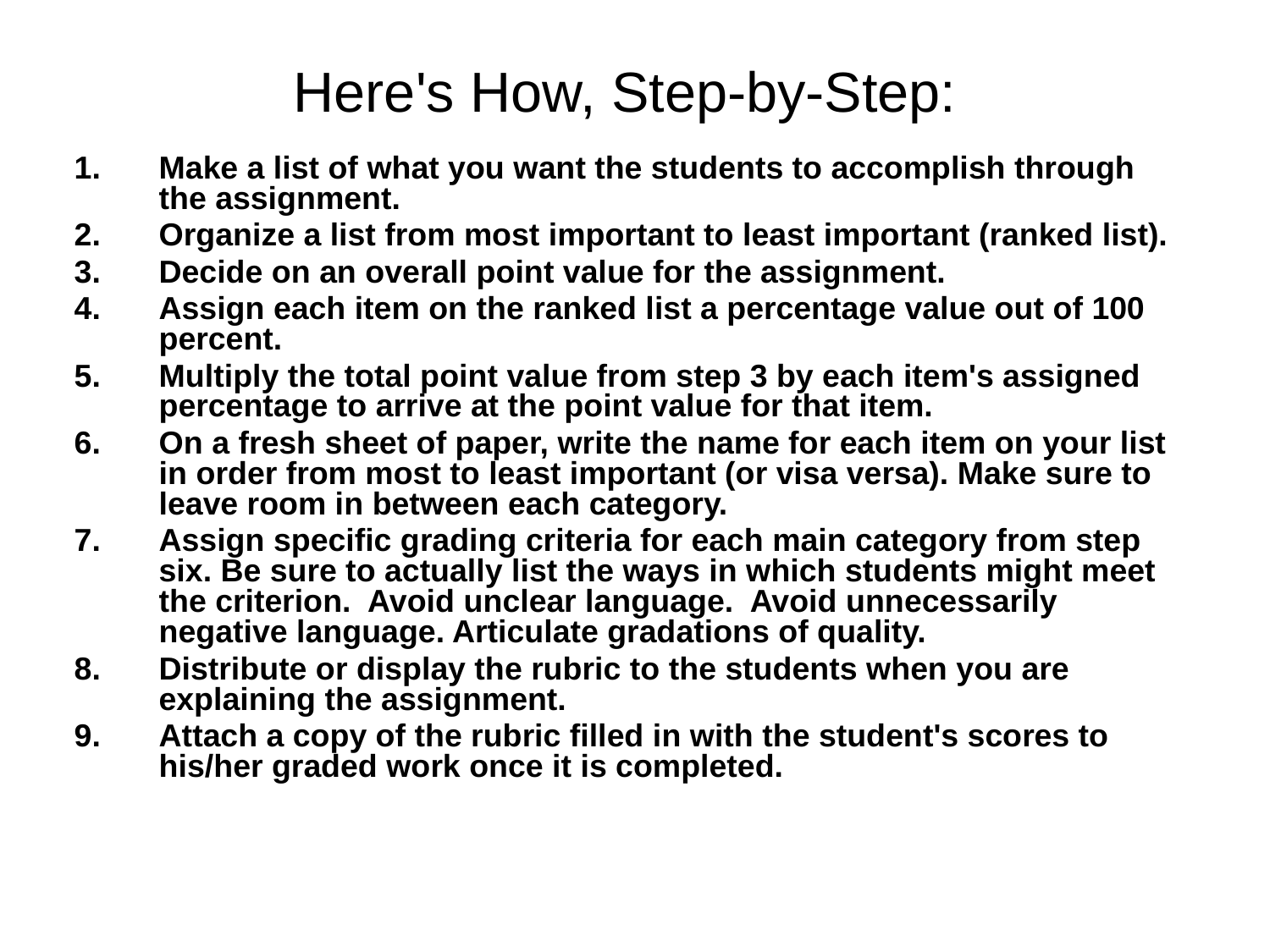

# Here's How, Step-by-Step:
Make a list of what you want the students to accomplish through the assignment.
Organize a list from most important to least important (ranked list).
Decide on an overall point value for the assignment.
Assign each item on the ranked list a percentage value out of 100 percent.
Multiply the total point value from step 3 by each item's assigned percentage to arrive at the point value for that item.
On a fresh sheet of paper, write the name for each item on your list in order from most to least important (or visa versa). Make sure to leave room in between each category.
Assign specific grading criteria for each main category from step six. Be sure to actually list the ways in which students might meet the criterion.  Avoid unclear language.  Avoid unnecessarily negative language. Articulate gradations of quality.
Distribute or display the rubric to the students when you are explaining the assignment.
Attach a copy of the rubric filled in with the student's scores to his/her graded work once it is completed.